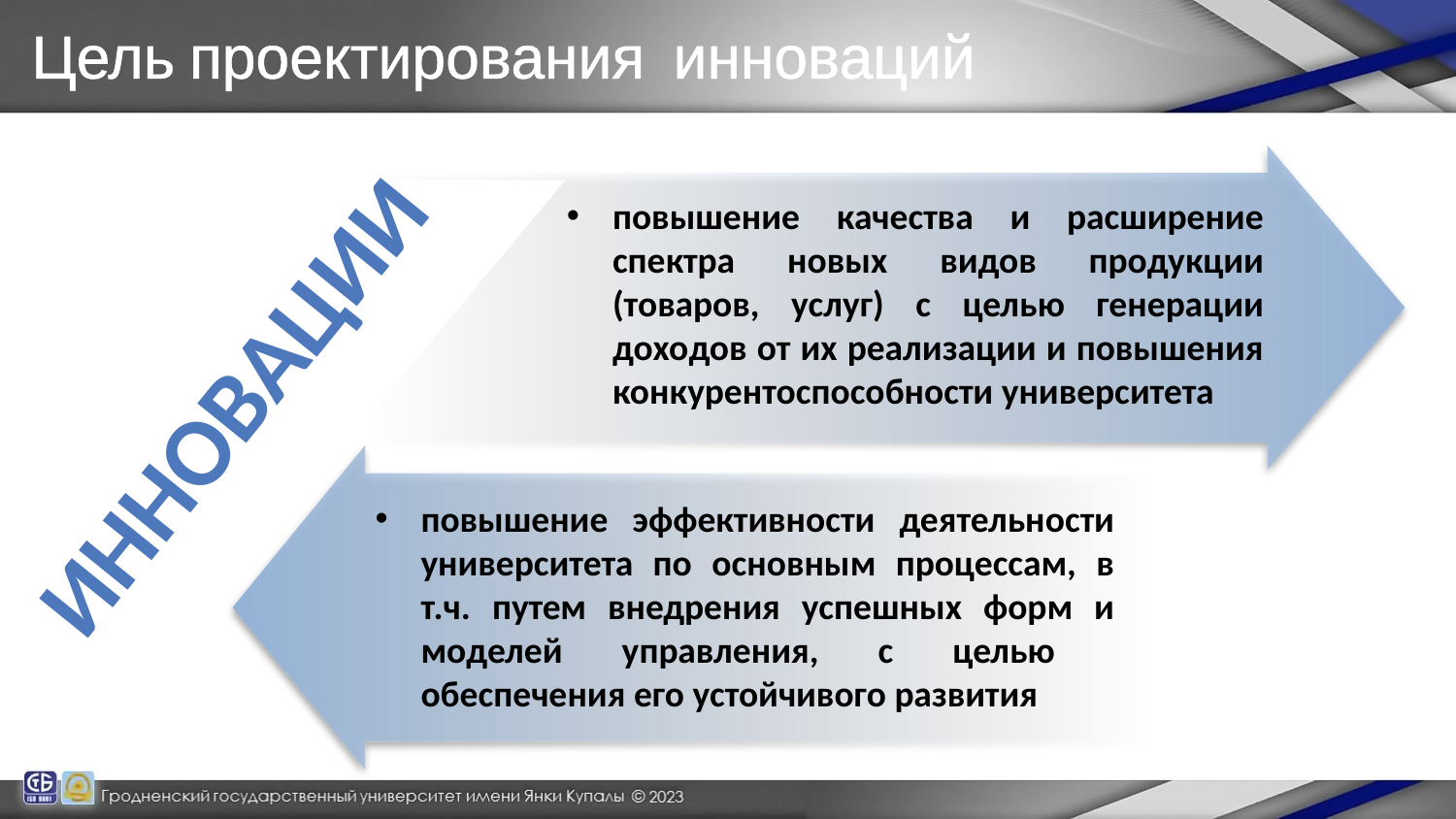

Цель проектирования  инноваций

повышение качества и расширение спектра новых видов продукции (товаров, услуг) с целью генерации доходов от их реализации и повышения конкурентоспособности университета
ИННОВАЦИИ
повышение эффективности деятельности университета по основным процессам, в т.ч. путем внедрения успешных форм и моделей управления, с целью  обеспечения его устойчивого развития